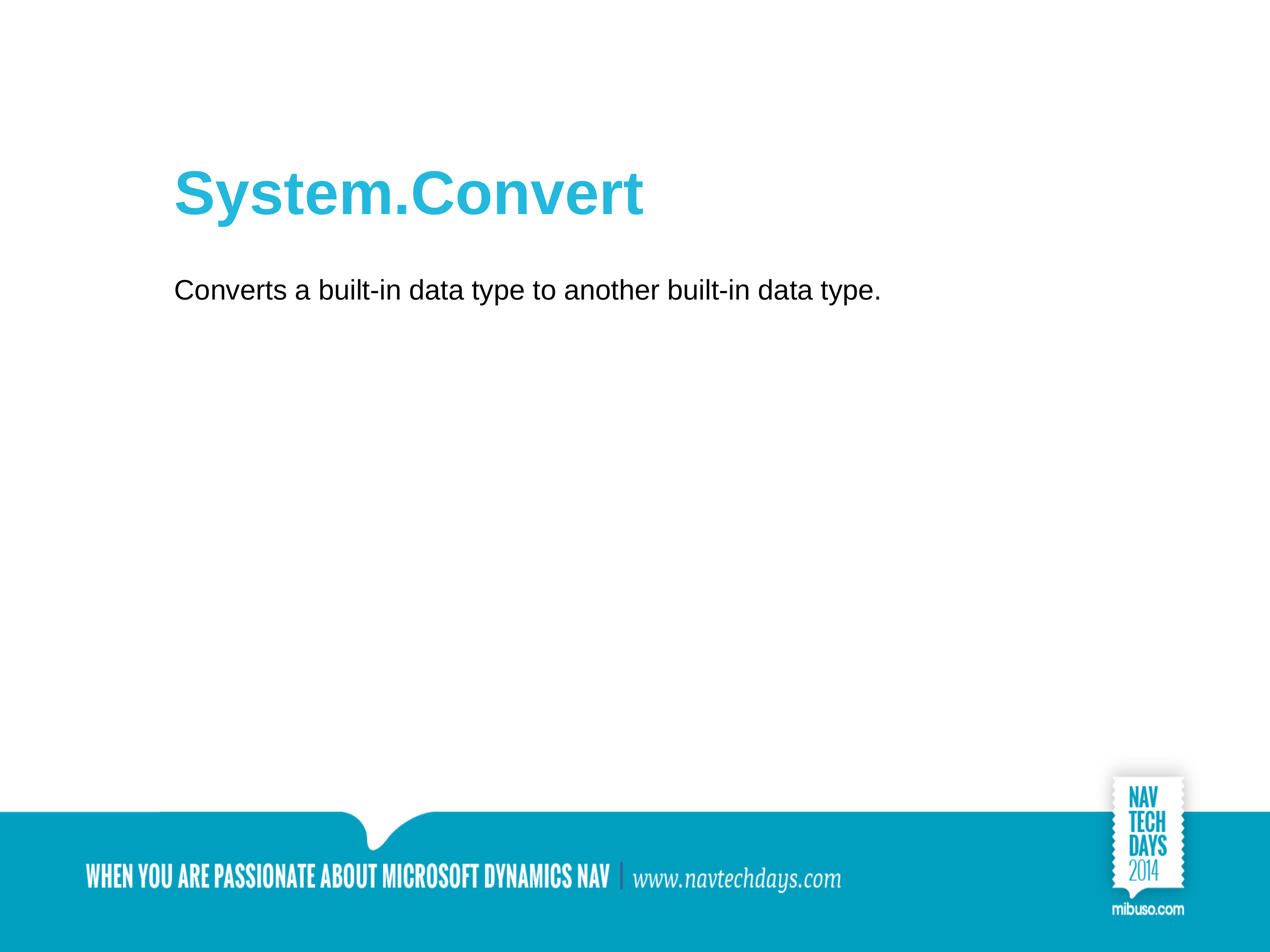

# System.Convert
Converts a built-in data type to another built-in data type.